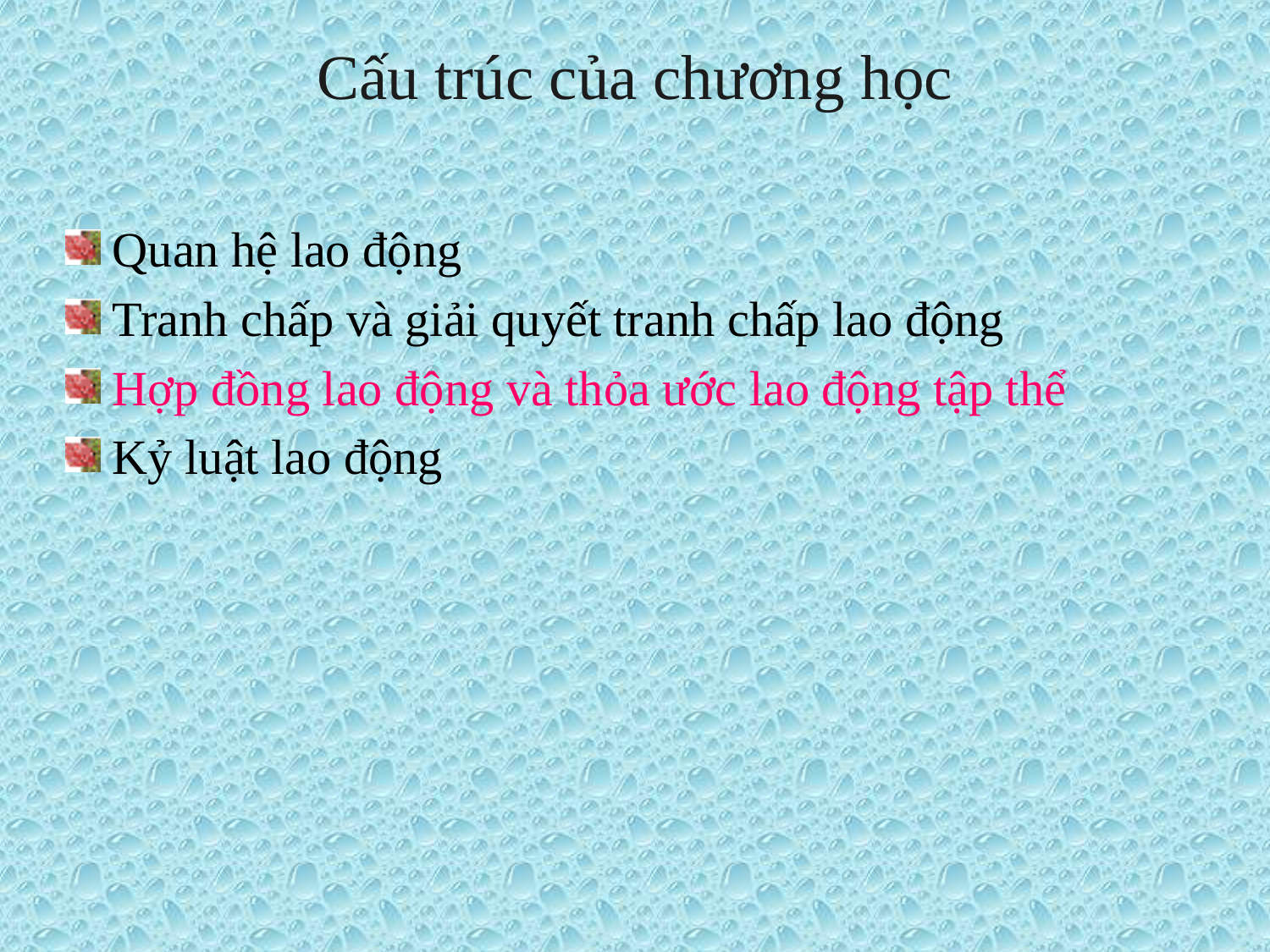

# Cấu trúc của chương học
 Quan hệ lao động
 Tranh chấp và giải quyết tranh chấp lao động
 Hợp đồng lao động và thỏa ước lao động tập thể
 Kỷ luật lao động